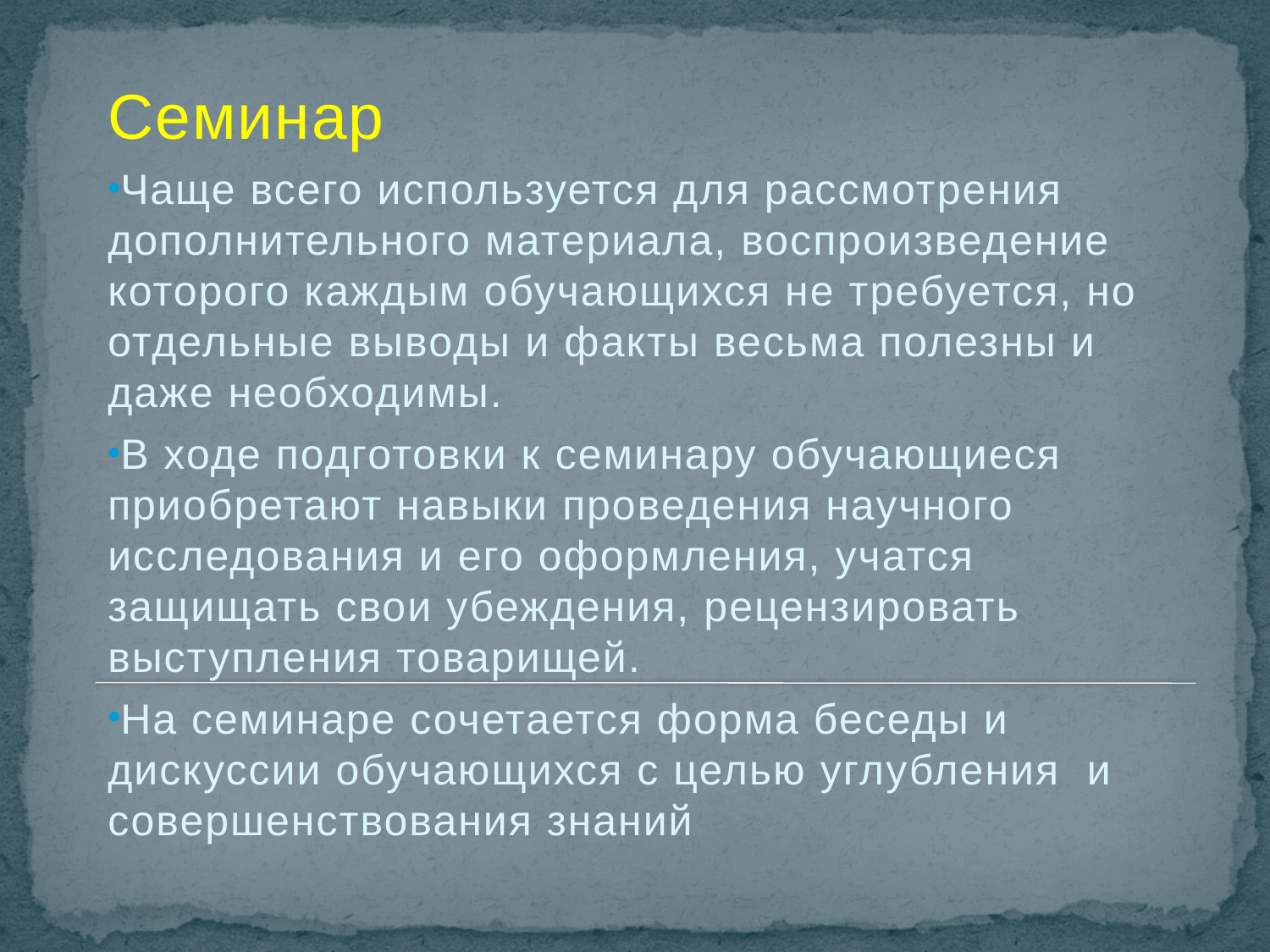

Семинар
Чаще всего используется для рассмотрения дополнительного материала, воспроизведение которого каждым обучающихся не требуется, но отдельные выводы и факты весьма полезны и даже необходимы.
В ходе подготовки к семинару обучающиеся приобретают навыки проведения научного исследования и его оформления, учатся защищать свои убеждения, рецензировать выступления товарищей.
На семинаре сочетается форма беседы и дискуссии обучающихся с целью углубления  и совершенствования знаний